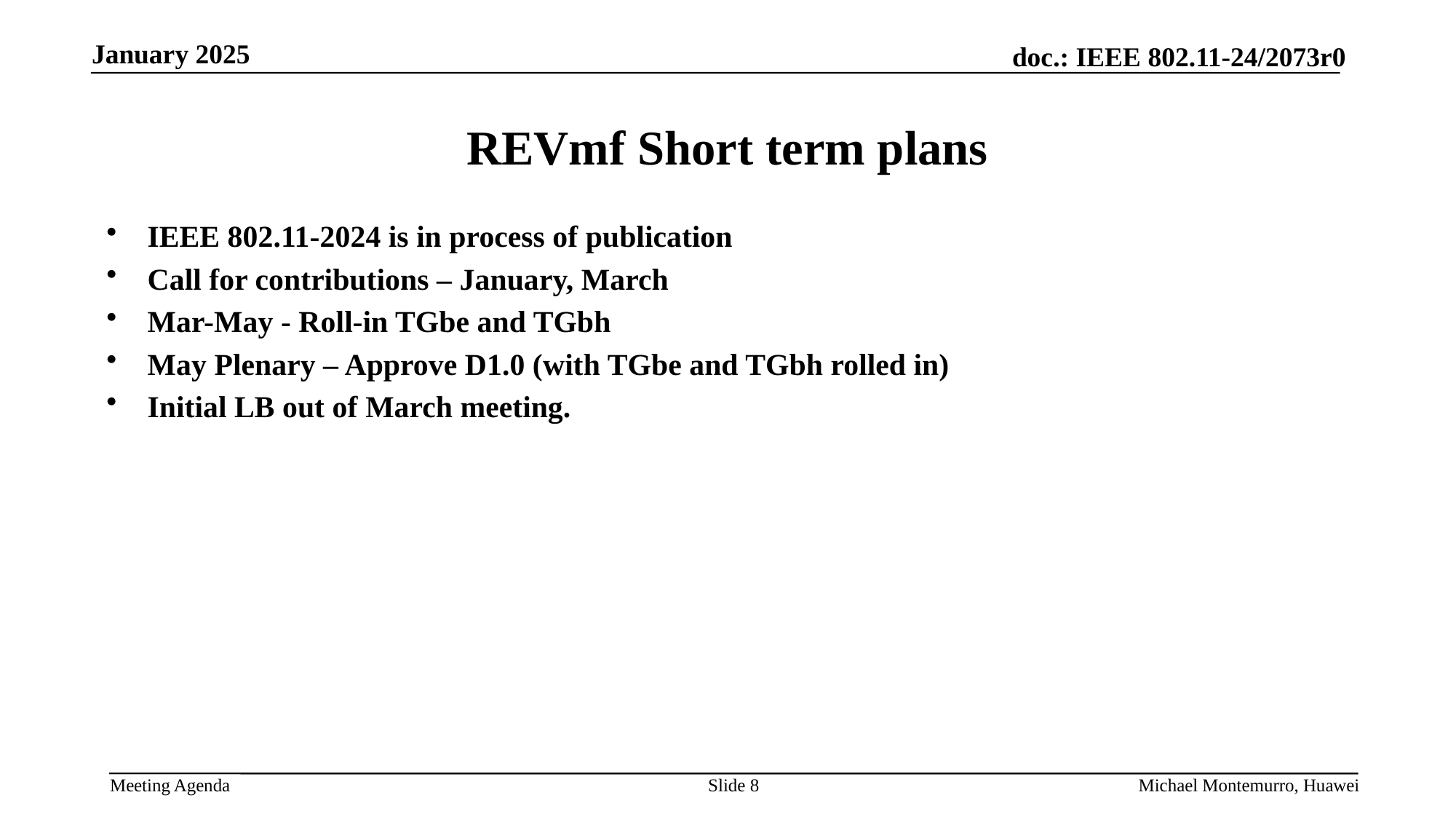

# REVmf Short term plans
IEEE 802.11-2024 is in process of publication
Call for contributions – January, March
Mar-May - Roll-in TGbe and TGbh
May Plenary – Approve D1.0 (with TGbe and TGbh rolled in)
Initial LB out of March meeting.

Slide 8
Michael Montemurro, Huawei